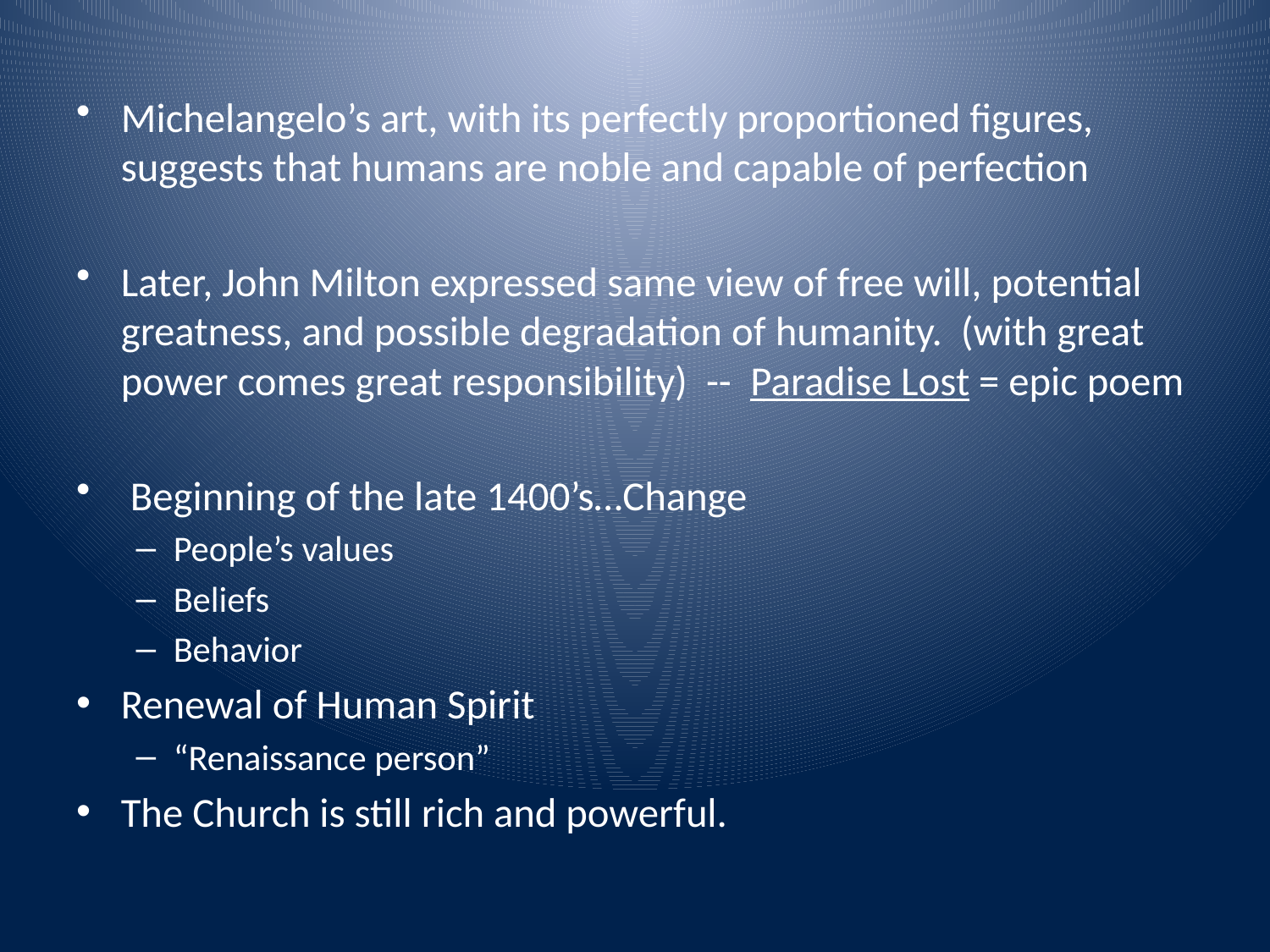

Michelangelo’s art, with its perfectly proportioned figures, suggests that humans are noble and capable of perfection

Later, John Milton expressed same view of free will, potential greatness, and possible degradation of humanity.  (with great power comes great responsibility)  --  Paradise Lost = epic poem

 Beginning of the late 1400’s…Change
People’s values
Beliefs
Behavior
Renewal of Human Spirit
“Renaissance person”
The Church is still rich and powerful.